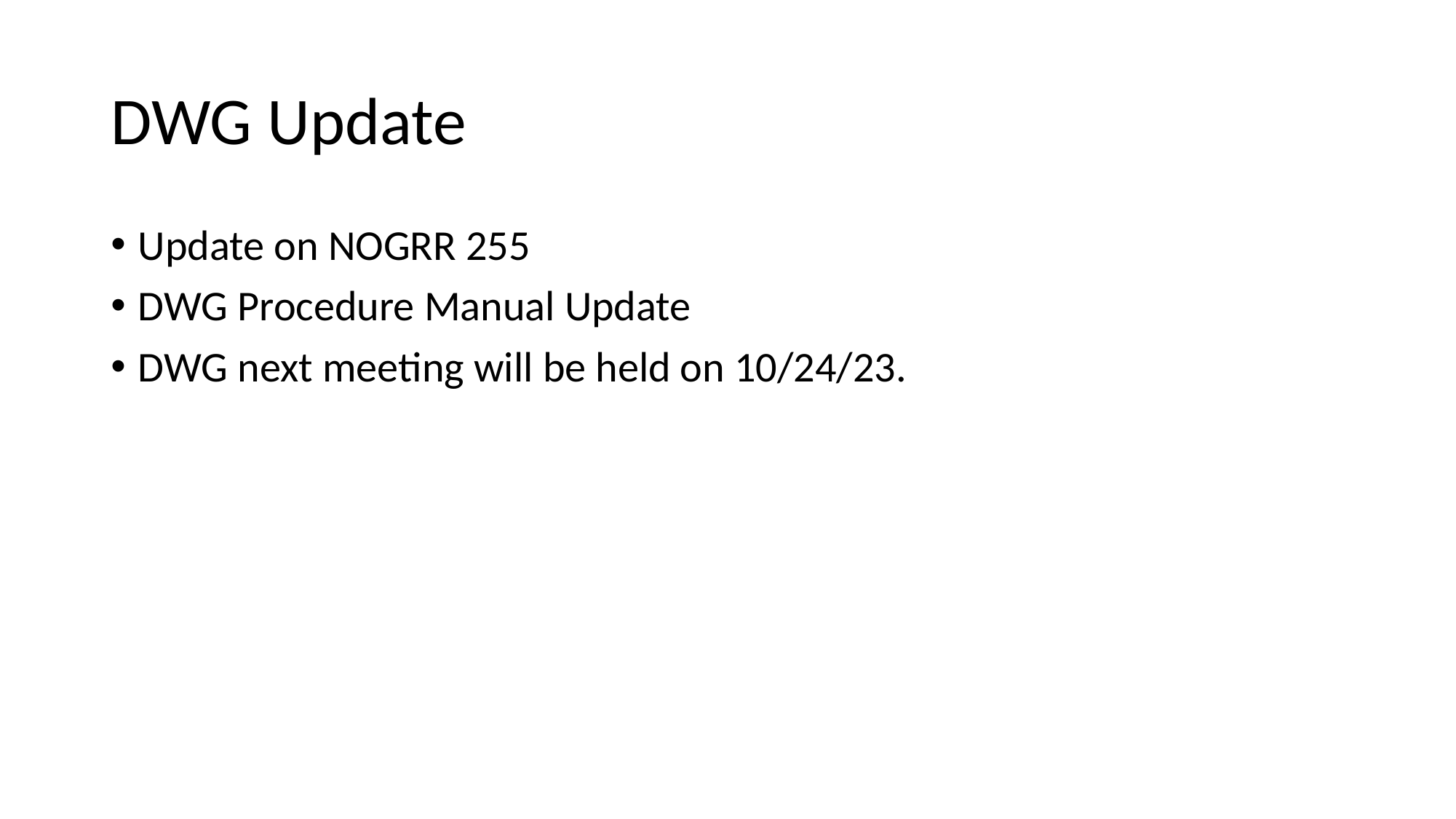

# DWG Update
Update on NOGRR 255
DWG Procedure Manual Update
DWG next meeting will be held on 10/24/23.